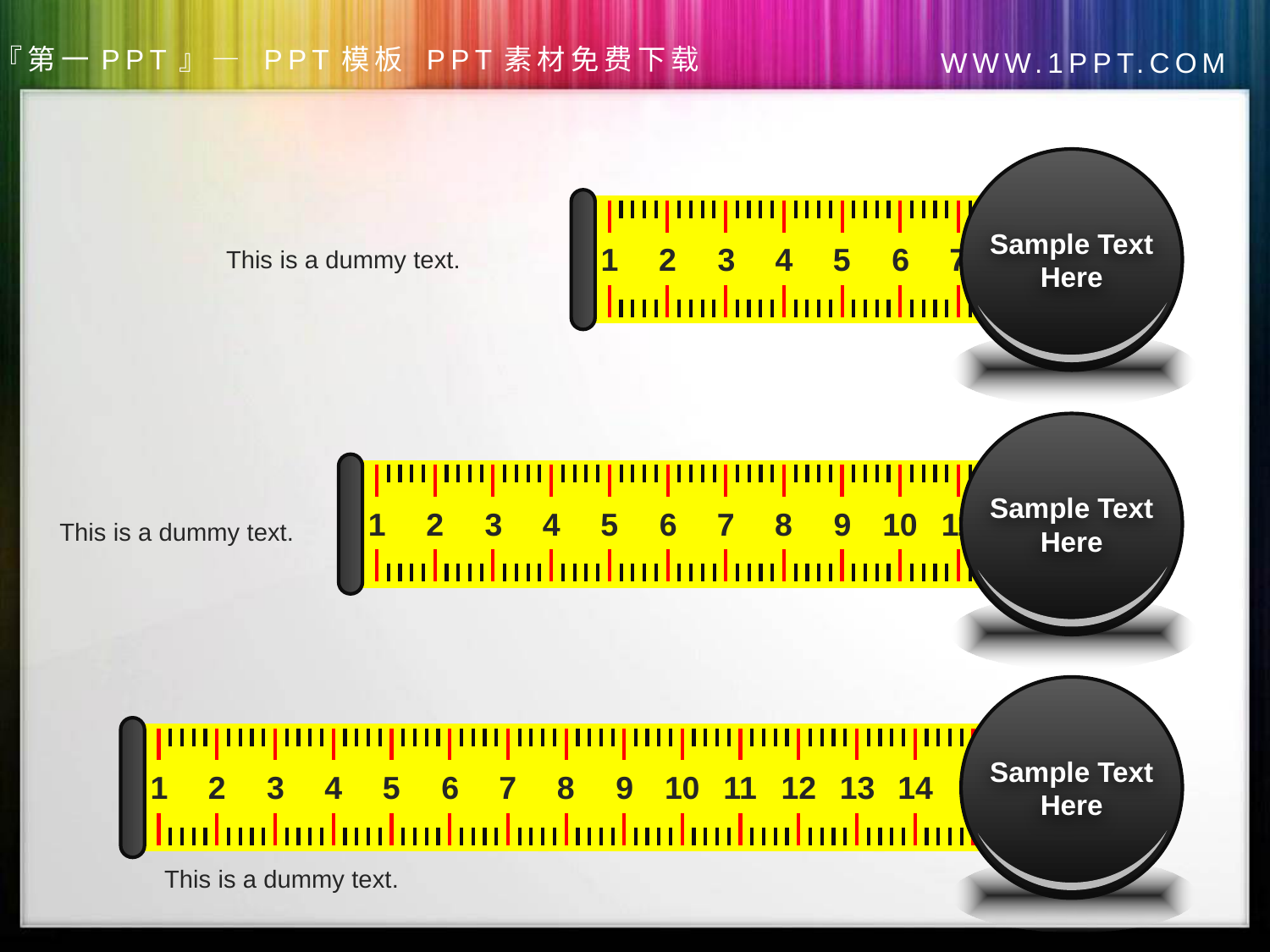

1
2
3
4
5
6
7
8

Sample Text Here
This is a dummy text.

1
2
3
4
5
6
7
8
9
10
11
12

Sample Text Here
This is a dummy text.

1
2
3
4
5
6
7
8
9
10
11
12
13
14

Sample Text Here
This is a dummy text.